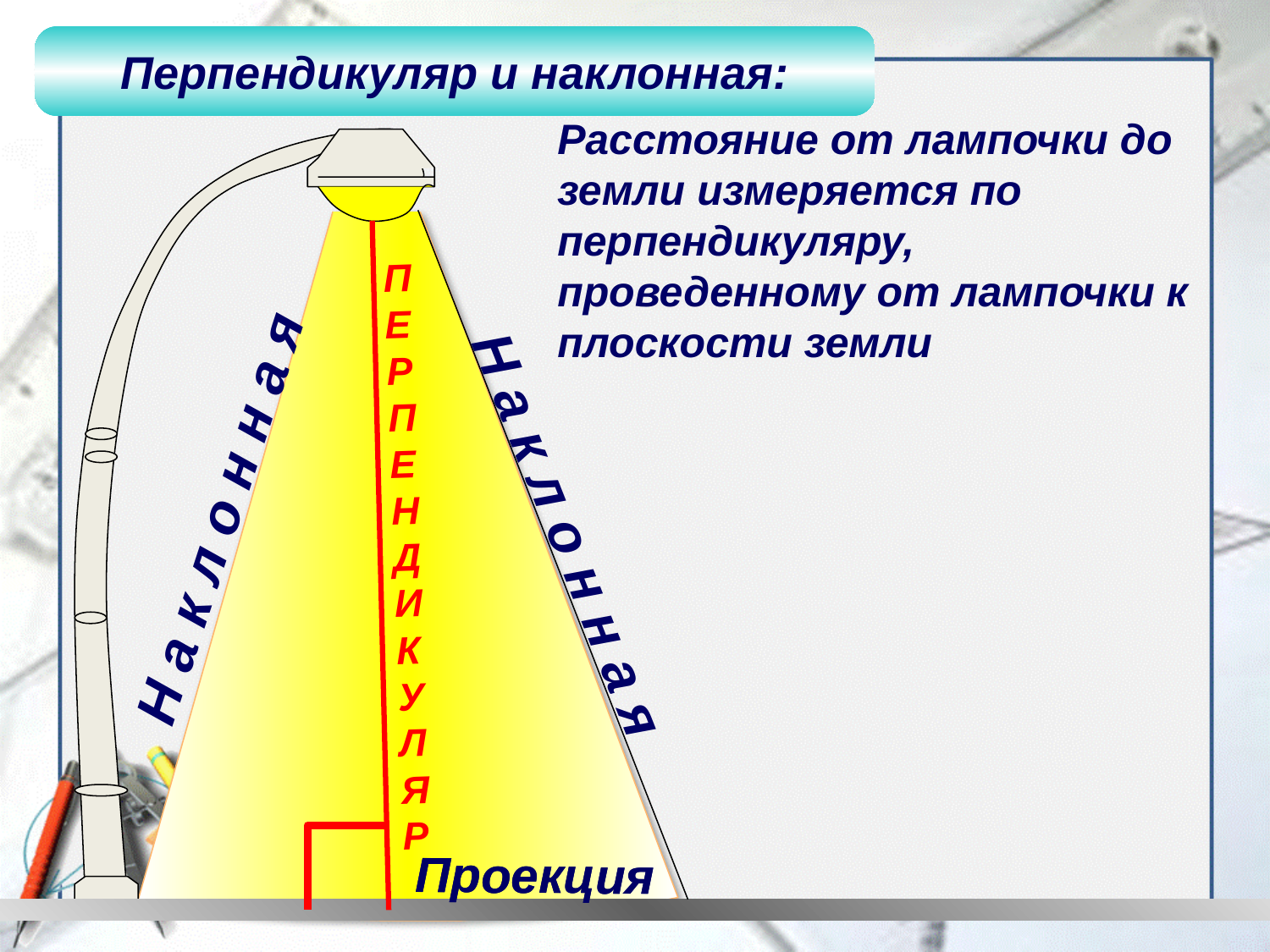

Перпендикуляр и наклонная:
Расстояние от лампочки до земли измеряется по перпендикуляру, проведенному от лампочки к плоскости земли

П
Е
Р
П
Е
Н
Д
И
К
У
Л
Я
Р
Н а к л о н н а я
Н а к л о н н а я
Проекция
Проекция